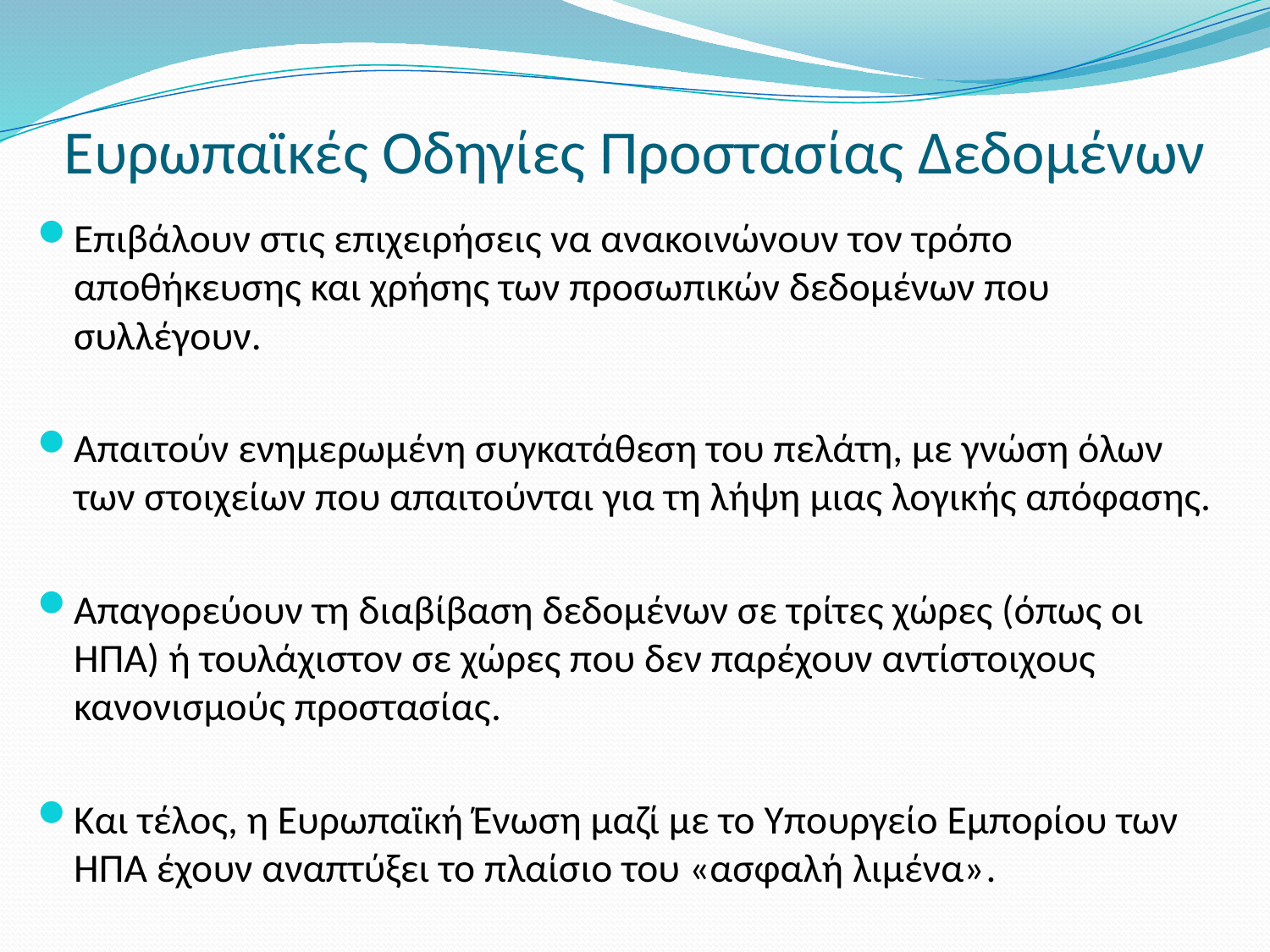

# Ευρωπαϊκές Οδηγίες Προστασίας Δεδομένων
Επιβάλουν στις επιχειρήσεις να ανακοινώνουν τον τρόπο αποθήκευσης και χρήσης των προσωπικών δεδομένων που συλλέγουν.

Απαιτούν ενημερωμένη συγκατάθεση του πελάτη, με γνώση όλων των στοιχείων που απαιτούνται για τη λήψη μιας λογικής απόφασης.

Απαγορεύουν τη διαβίβαση δεδομένων σε τρίτες χώρες (όπως οι ΗΠΑ) ή τουλάχιστον σε χώρες που δεν παρέχουν αντίστοιχους κανονισμούς προστασίας.

Και τέλος, η Ευρωπαϊκή Ένωση μαζί με το Υπουργείο Εμπορίου των ΗΠΑ έχουν αναπτύξει το πλαίσιο του «ασφαλή λιμένα».